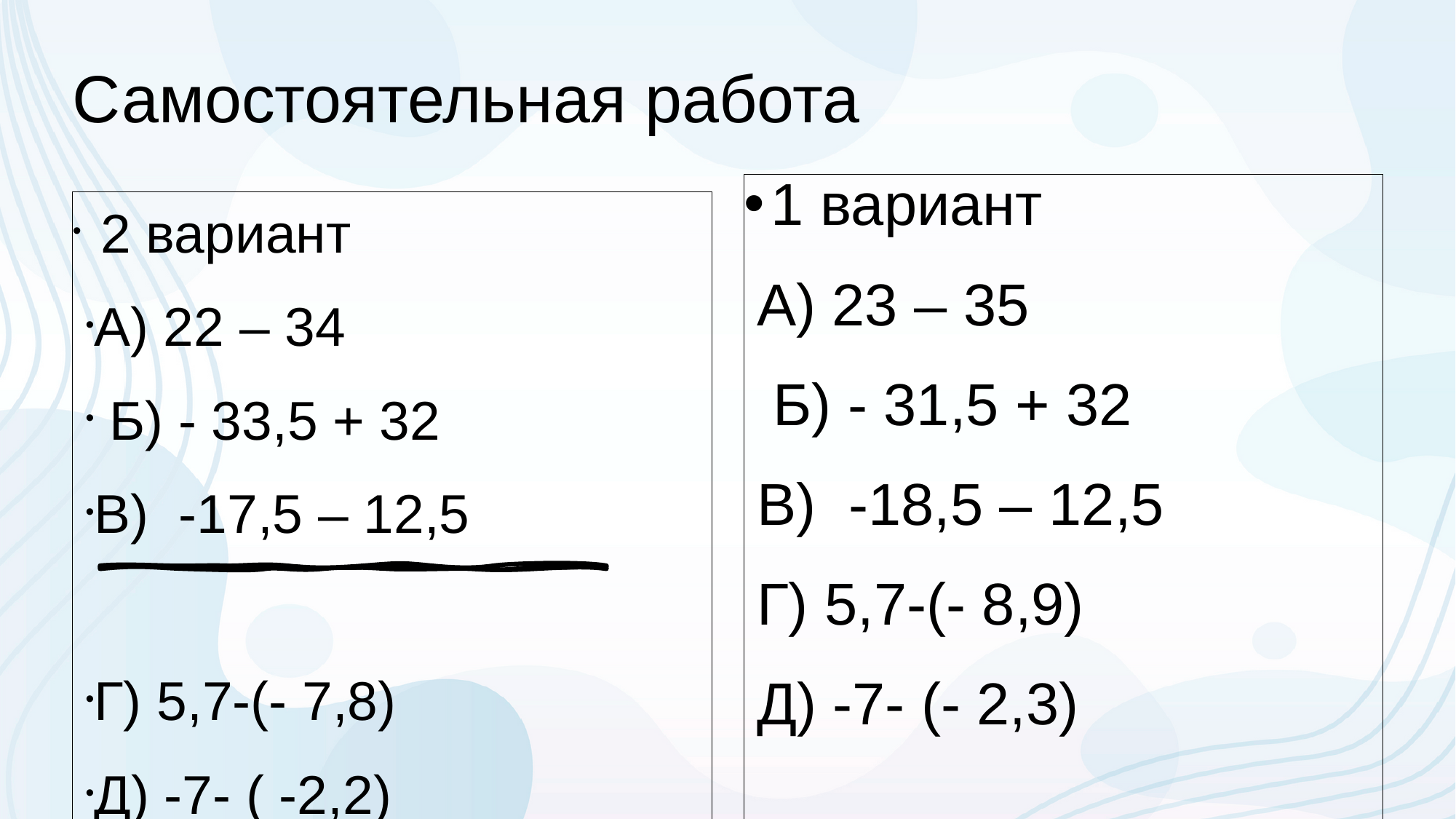

# Самостоятельная работа
1 вариант
А) 23 – 35
 Б) - 31,5 + 32
В)  -18,5 – 12,5
Г) 5,7-(- 8,9)
Д) -7- (- 2,3)

 2 вариант
А) 22 – 34
 Б) - 33,5 + 32
В)  -17,5 – 12,5

Г) 5,7-(- 7,8)
Д) -7- ( -2,2)